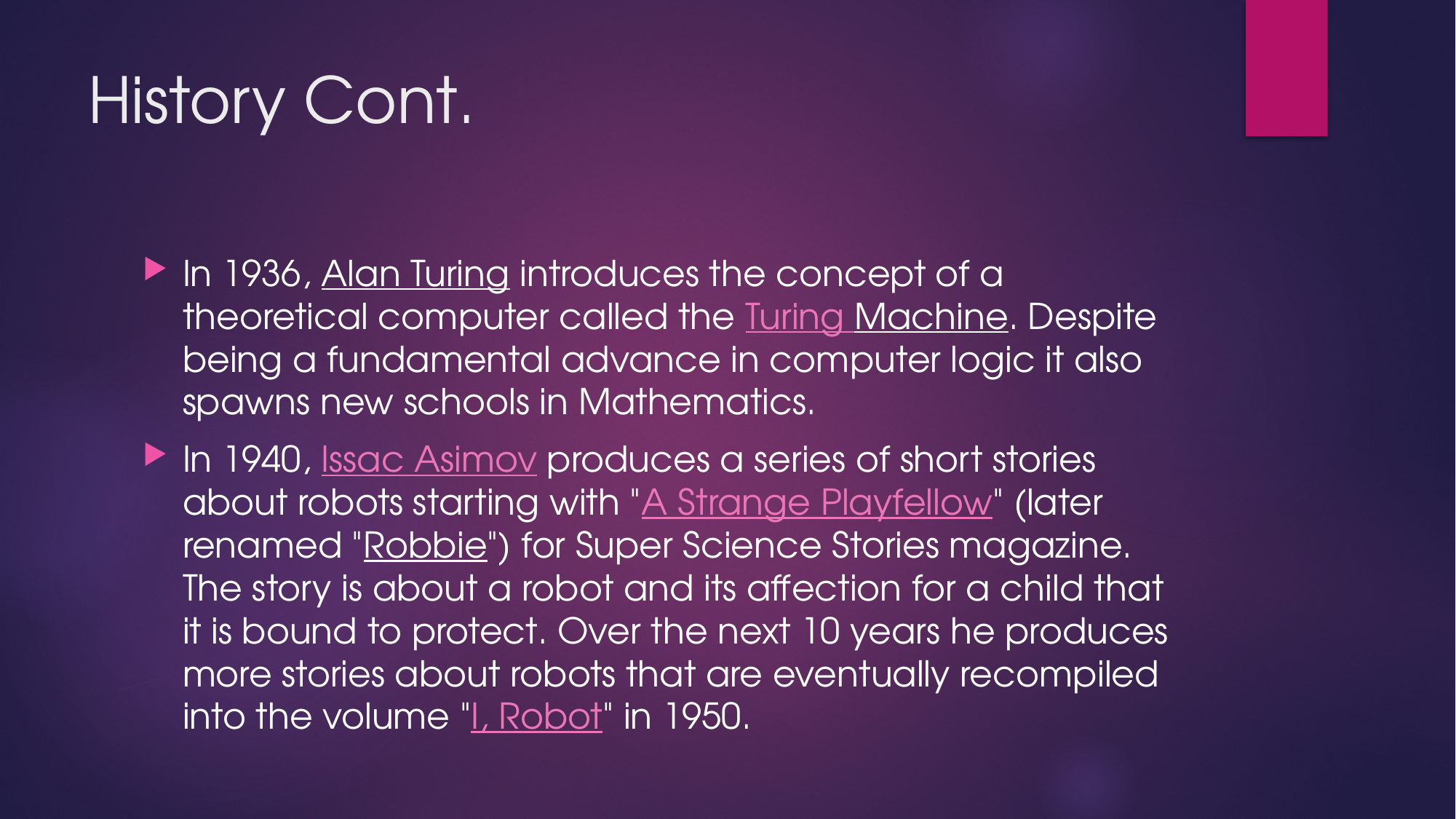

# History Cont.
In 1936, Alan Turing introduces the concept of a theoretical computer called the Turing Machine. Despite being a fundamental advance in computer logic it also spawns new schools in Mathematics.
In 1940, Issac Asimov produces a series of short stories about robots starting with "A Strange Playfellow" (later renamed "Robbie") for Super Science Stories magazine. The story is about a robot and its affection for a child that it is bound to protect. Over the next 10 years he produces more stories about robots that are eventually recompiled into the volume "I, Robot" in 1950.